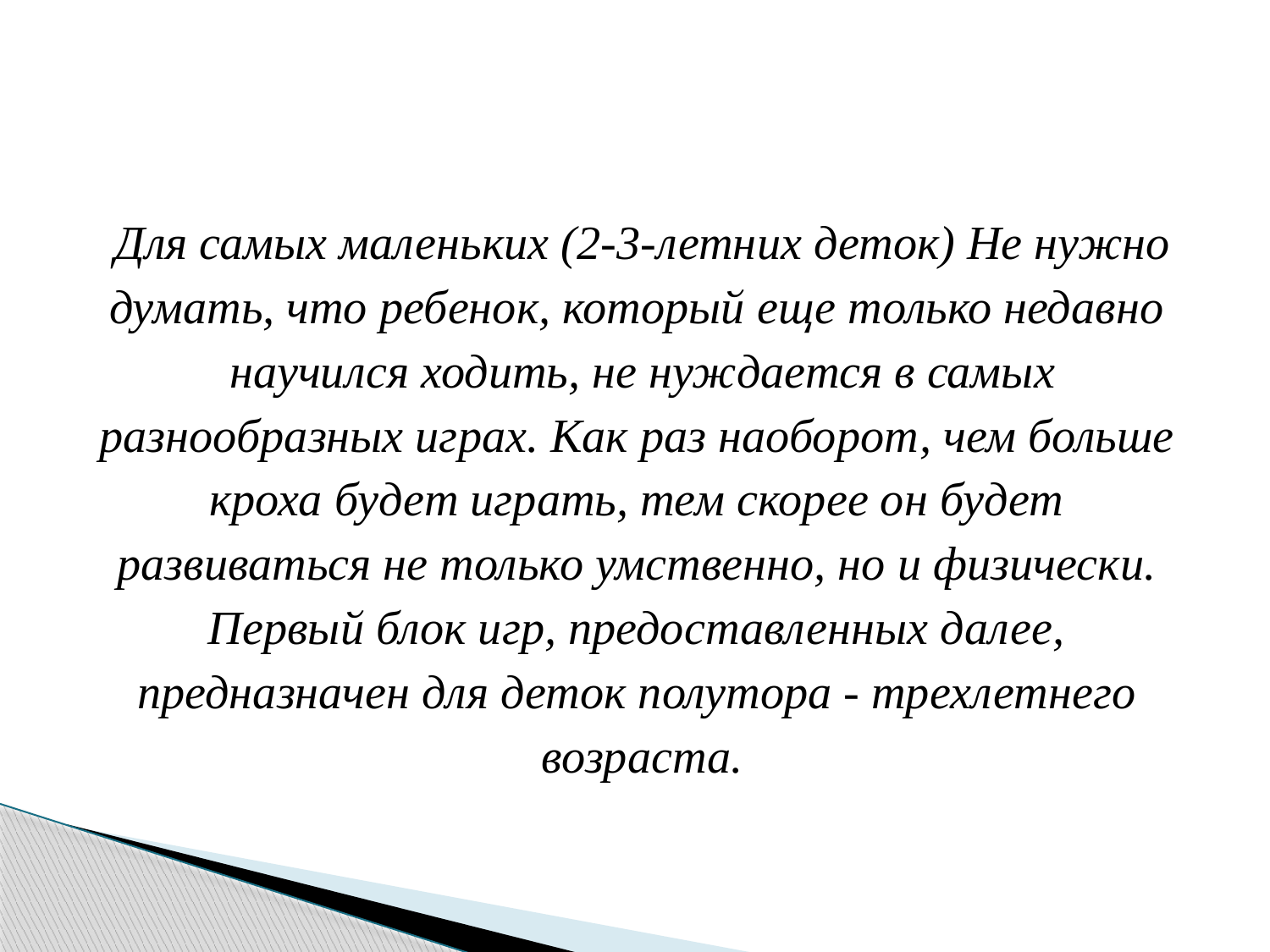

#
Для самых маленьких (2-3-летних деток) Не нужно
думать, что ребенок, который еще только недавно
научился ходить, не нуждается в самых
разнообразных играх. Как раз наоборот, чем больше
кроха будет играть, тем скорее он будет
развиваться не только умственно, но и физически.
Первый блок игр, предоставленных далее,
предназначен для деток полутора - трехлетнего
возраста.